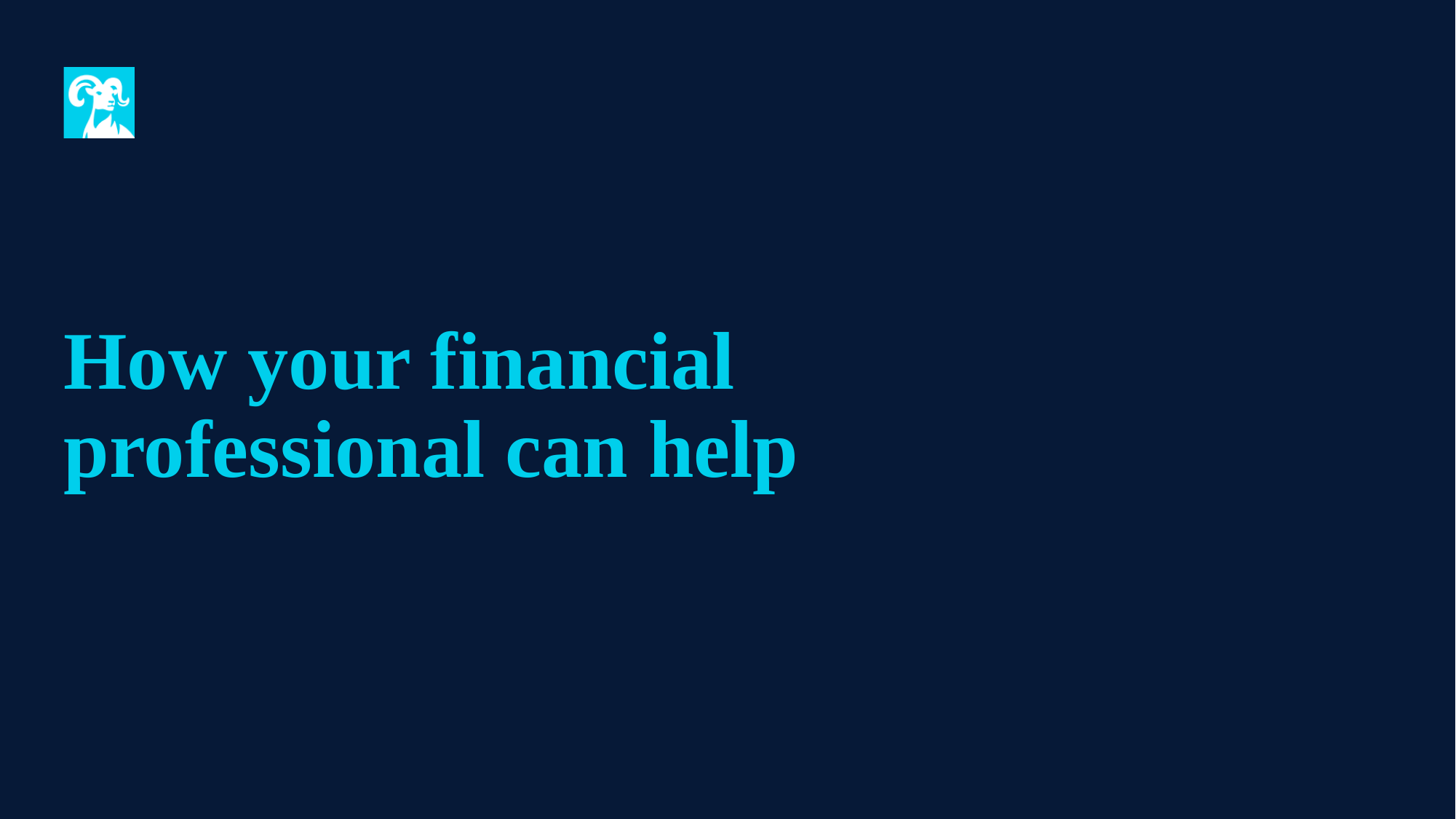

# How your financial professional can help